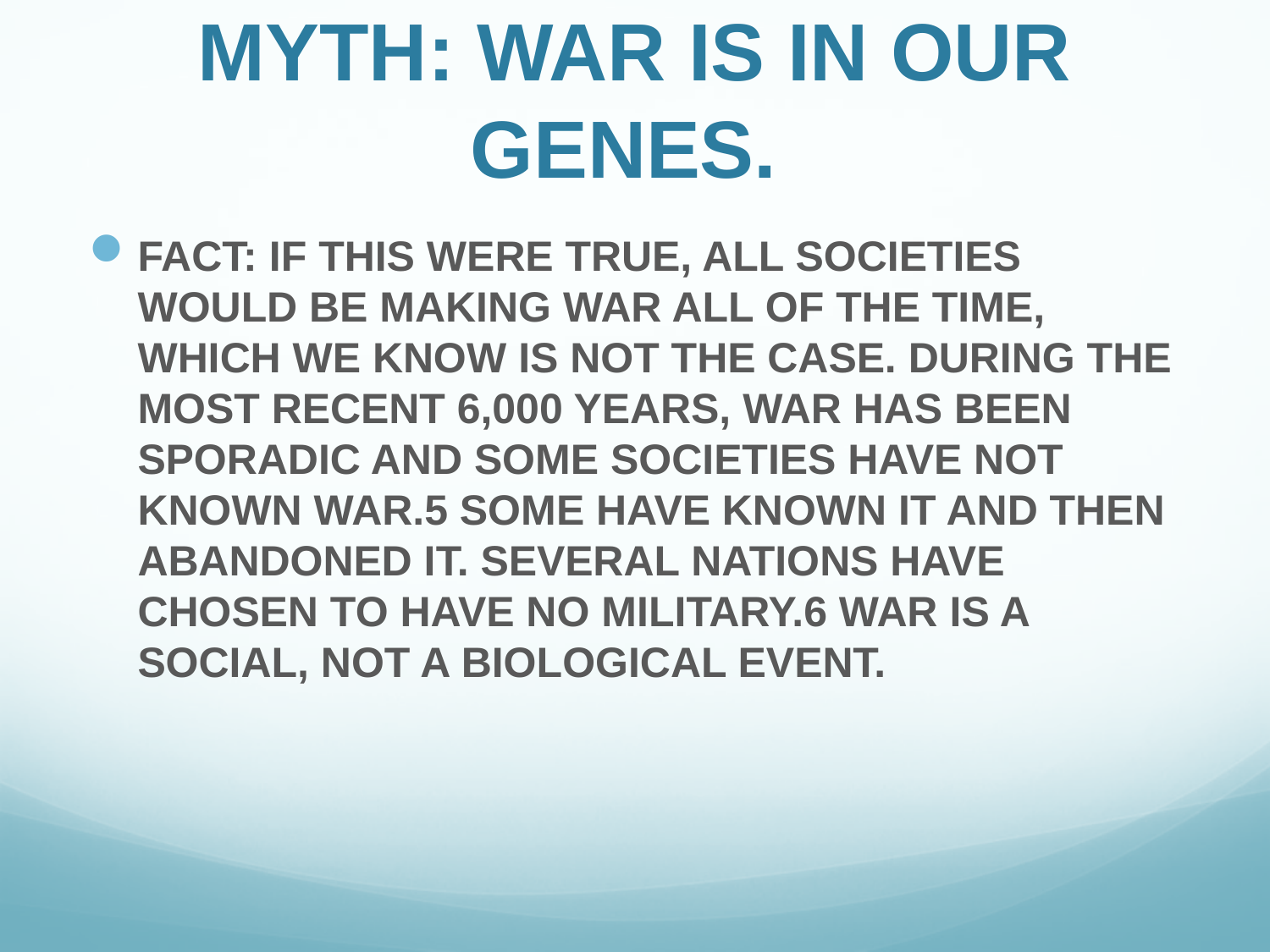

# MYTH: WAR IS IN OUR GENES.
FACT: IF THIS WERE TRUE, ALL SOCIETIES WOULD BE MAKING WAR ALL OF THE TIME, WHICH WE KNOW IS NOT THE CASE. DURING THE MOST RECENT 6,000 YEARS, WAR HAS BEEN SPORADIC AND SOME SOCIETIES HAVE NOT KNOWN WAR.5 SOME HAVE KNOWN IT AND THEN ABANDONED IT. SEVERAL NATIONS HAVE CHOSEN TO HAVE NO MILITARY.6 WAR IS A SOCIAL, NOT A BIOLOGICAL EVENT.